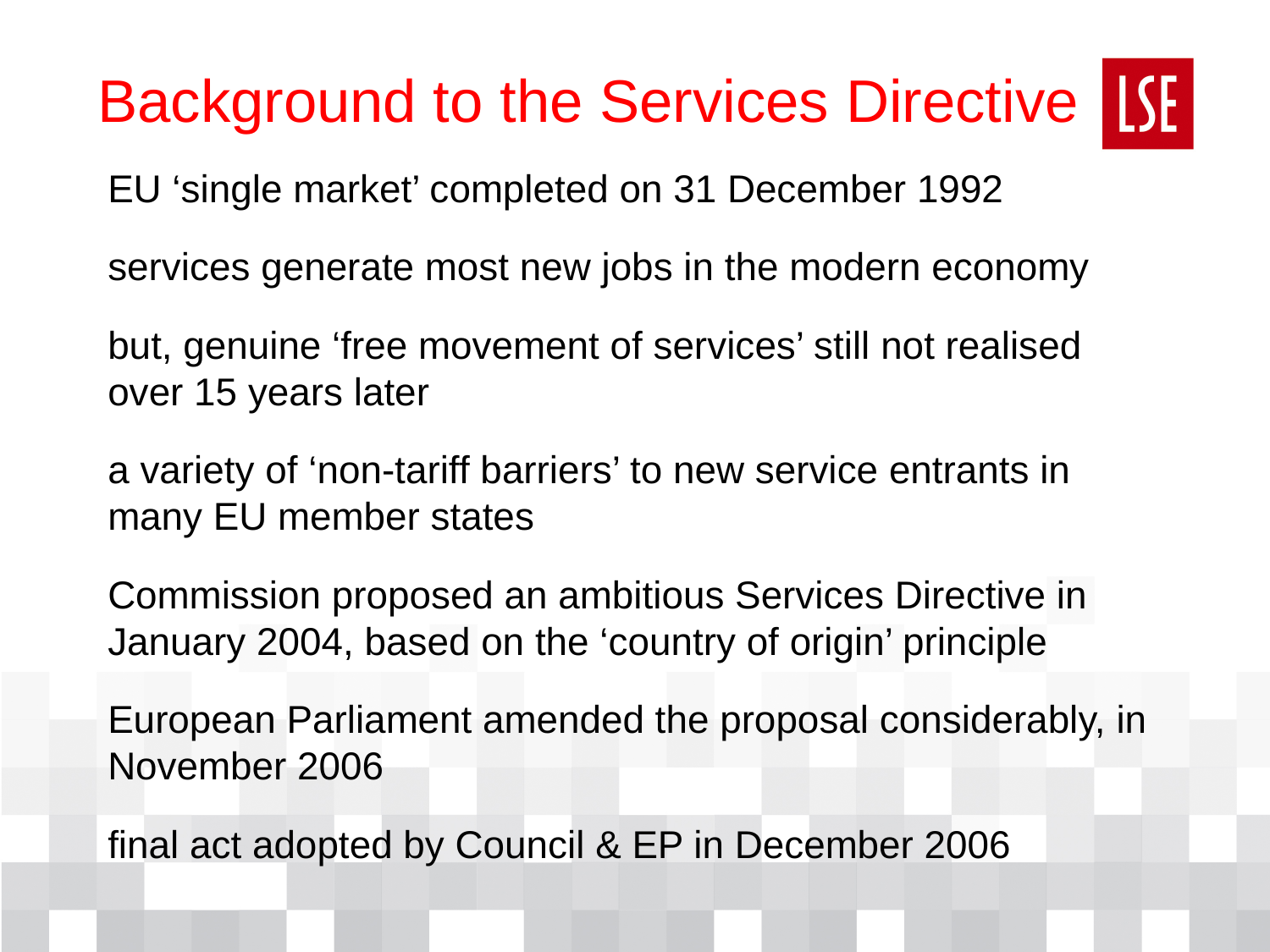

Background to the Services Directive
EU ‘single market’ completed on 31 December 1992
services generate most new jobs in the modern economy
but, genuine ‘free movement of services’ still not realised over 15 years later
a variety of ‘non-tariff barriers’ to new service entrants in many EU member states
Commission proposed an ambitious Services Directive in January 2004, based on the ‘country of origin’ principle
European Parliament amended the proposal considerably, in November 2006
final act adopted by Council & EP in December 2006